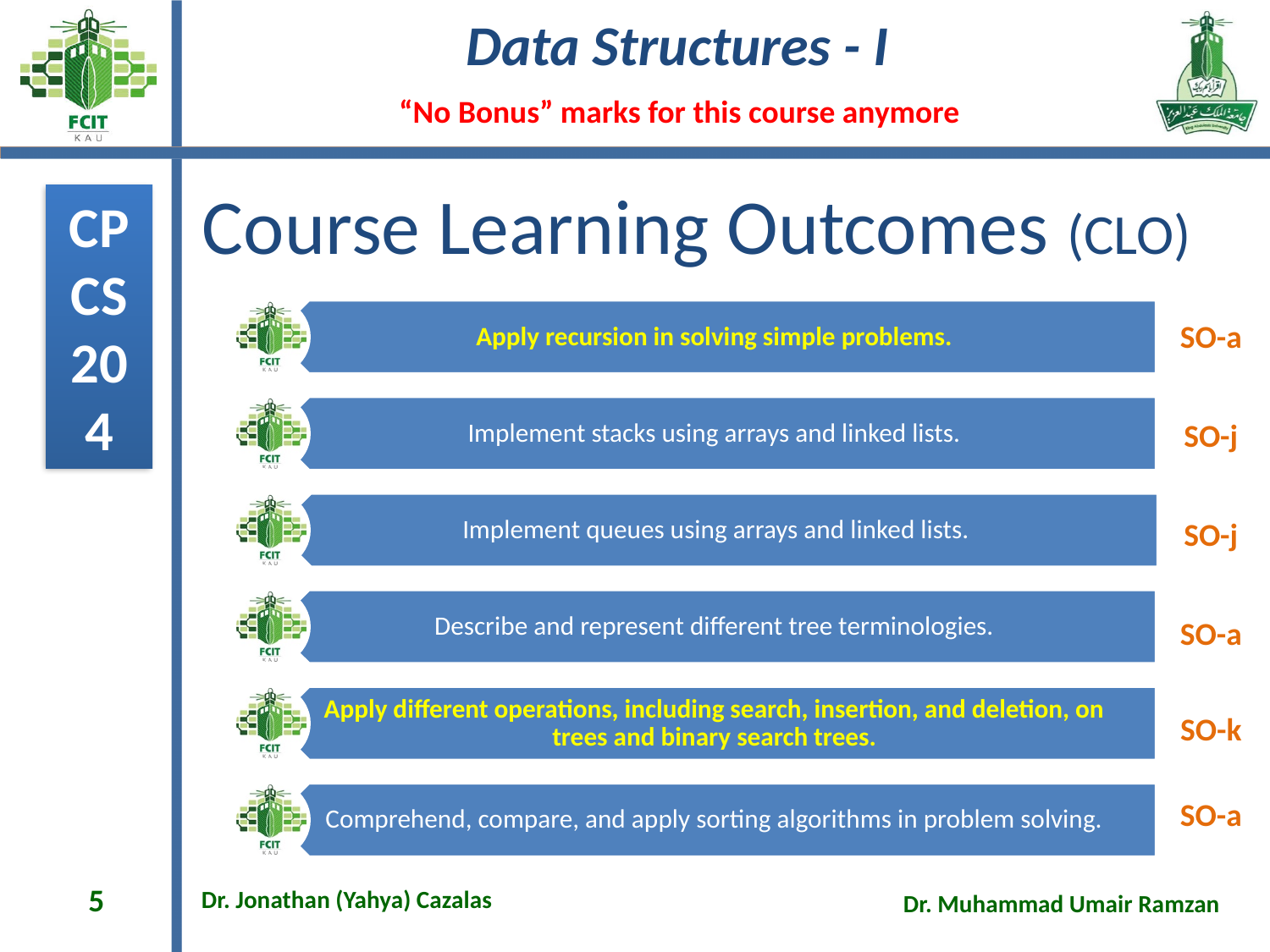

# Course Learning Outcomes (CLO)
Apply recursion in solving simple problems.
Implement stacks using arrays and linked lists.
Implement queues using arrays and linked lists.
Describe and represent different tree terminologies.
Apply different operations, including search, insertion, and deletion, on trees and binary search trees.
Comprehend, compare, and apply sorting algorithms in problem solving.
SO-a
SO-j
SO-j
SO-a
SO-k
SO-a
5